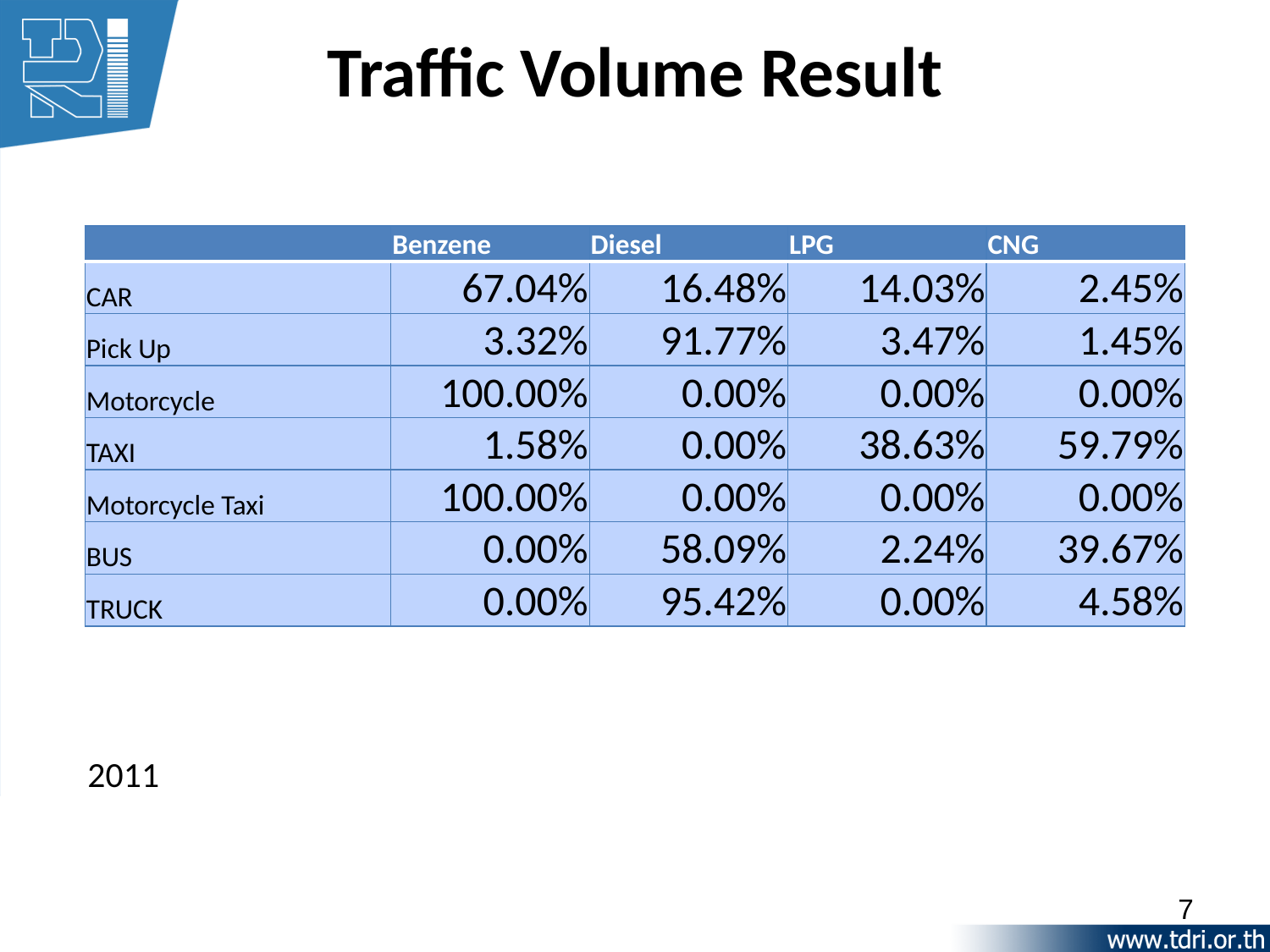

Traffic Volume Result
|  | Benzene | Diesel | LPG | CNG |
| --- | --- | --- | --- | --- |
| CAR | 67.04% | 16.48% | 14.03% | 2.45% |
| Pick Up | 3.32% | 91.77% | 3.47% | 1.45% |
| Motorcycle | 100.00% | 0.00% | 0.00% | 0.00% |
| TAXI | 1.58% | 0.00% | 38.63% | 59.79% |
| Motorcycle Taxi | 100.00% | 0.00% | 0.00% | 0.00% |
| BUS | 0.00% | 58.09% | 2.24% | 39.67% |
| TRUCK | 0.00% | 95.42% | 0.00% | 4.58% |
2011
7